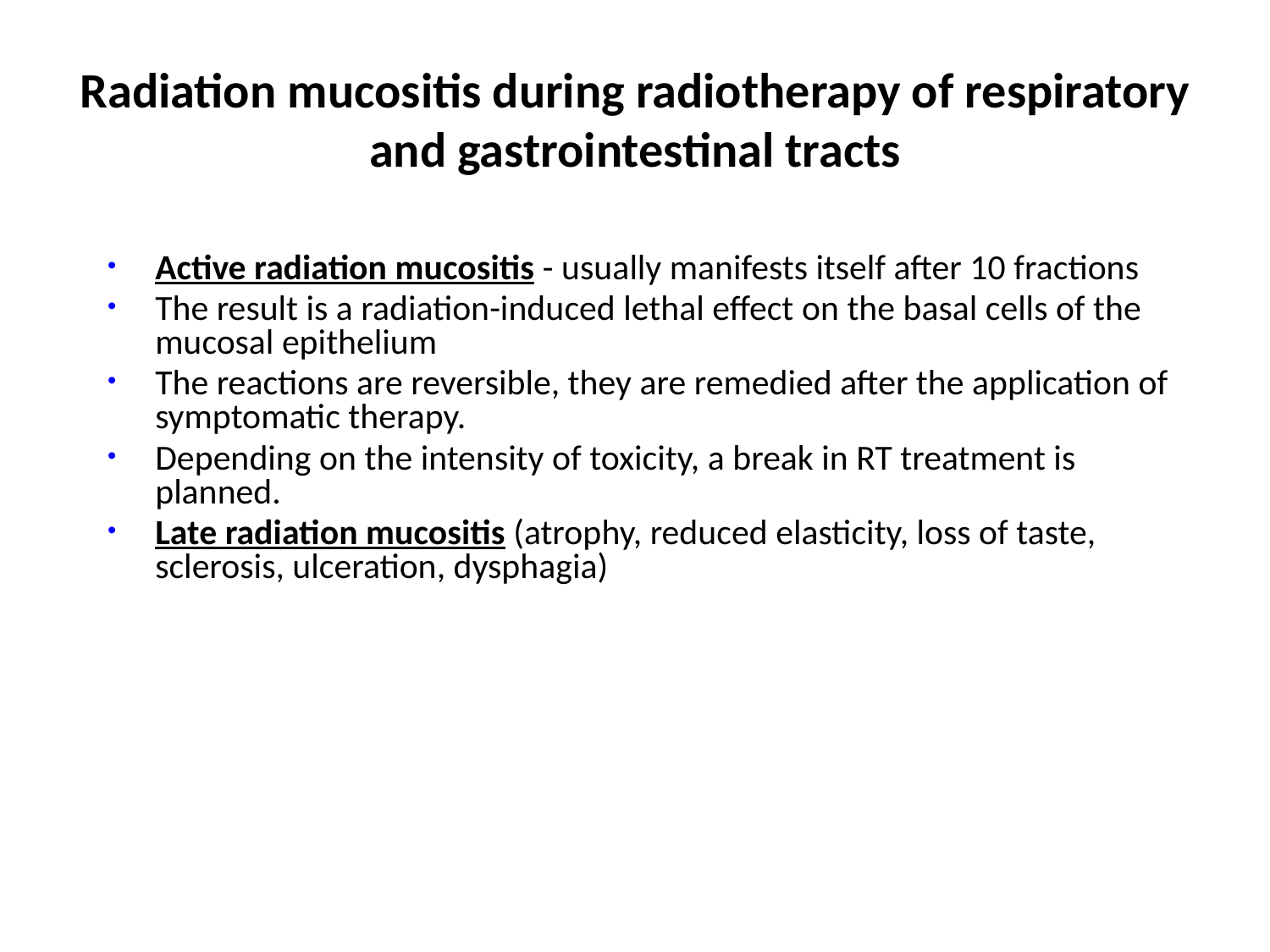

# Radiation mucositis during radiotherapy of respiratory and gastrointestinal tracts
Active radiation mucositis - usually manifests itself after 10 fractions
The result is a radiation-induced lethal effect on the basal cells of the mucosal epithelium
The reactions are reversible, they are remedied after the application of symptomatic therapy.
Depending on the intensity of toxicity, a break in RT treatment is planned.
Late radiation mucositis (atrophy, reduced elasticity, loss of taste, sclerosis, ulceration, dysphagia)